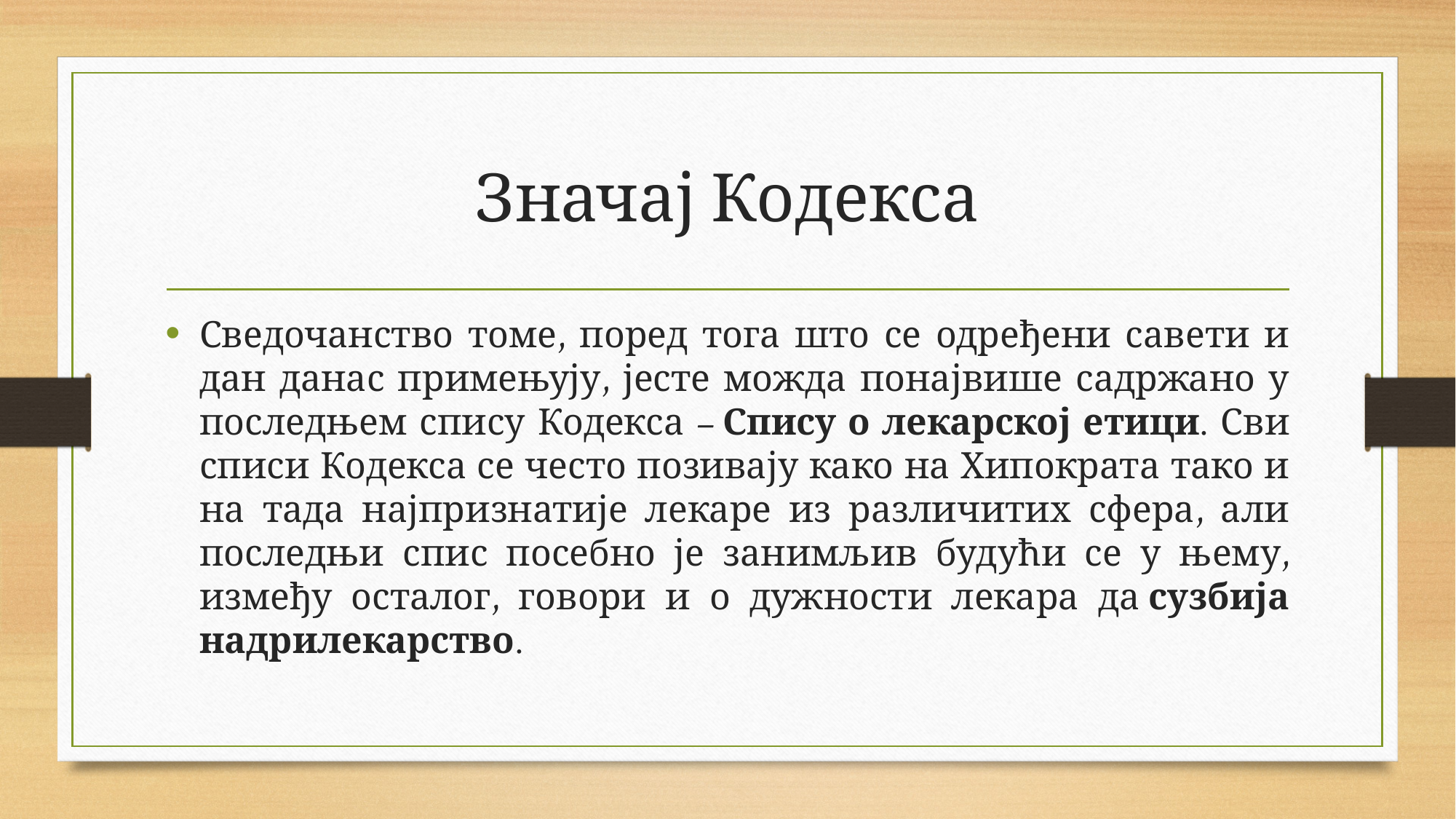

# Значај Кодекса
Сведочанство томе, поред тога што се одређени савети и дан данас примењују, јесте можда понајвише садржано у последњем спису Кодекса – Спису о лекарској етици. Сви списи Кодекса се често позивају како на Хипократа тако и на тада најпризнатије лекаре из различитих сфера, али последњи спис посебно је занимљив будући се у њему, између осталог, говори и о дужности лекара да сузбија надрилекарство.